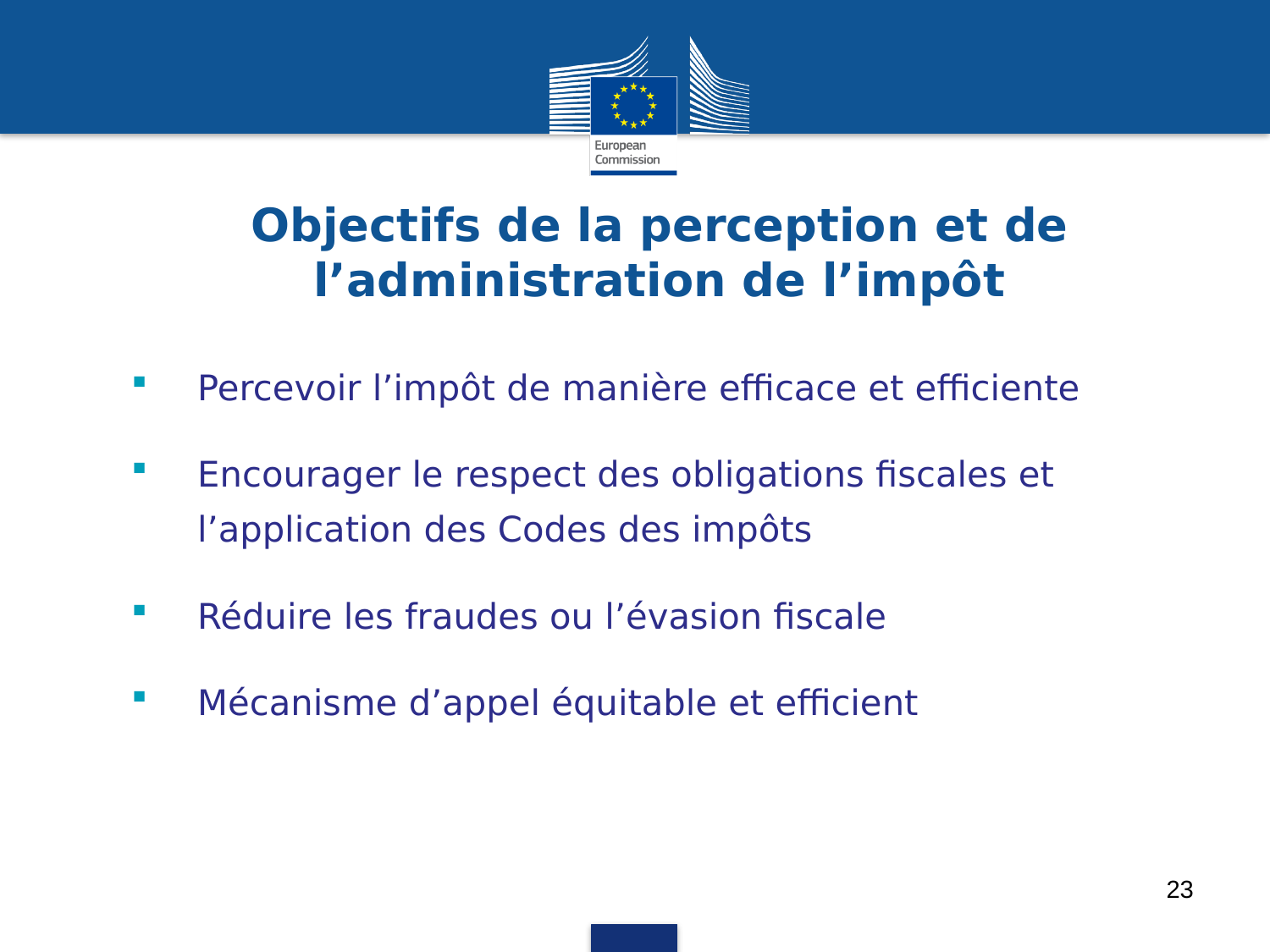

# Objectifs de la perception et de l’administration de l’impôt
Percevoir l’impôt de manière efficace et efficiente
Encourager le respect des obligations fiscales et l’application des Codes des impôts
Réduire les fraudes ou l’évasion fiscale
Mécanisme d’appel équitable et efficient
23